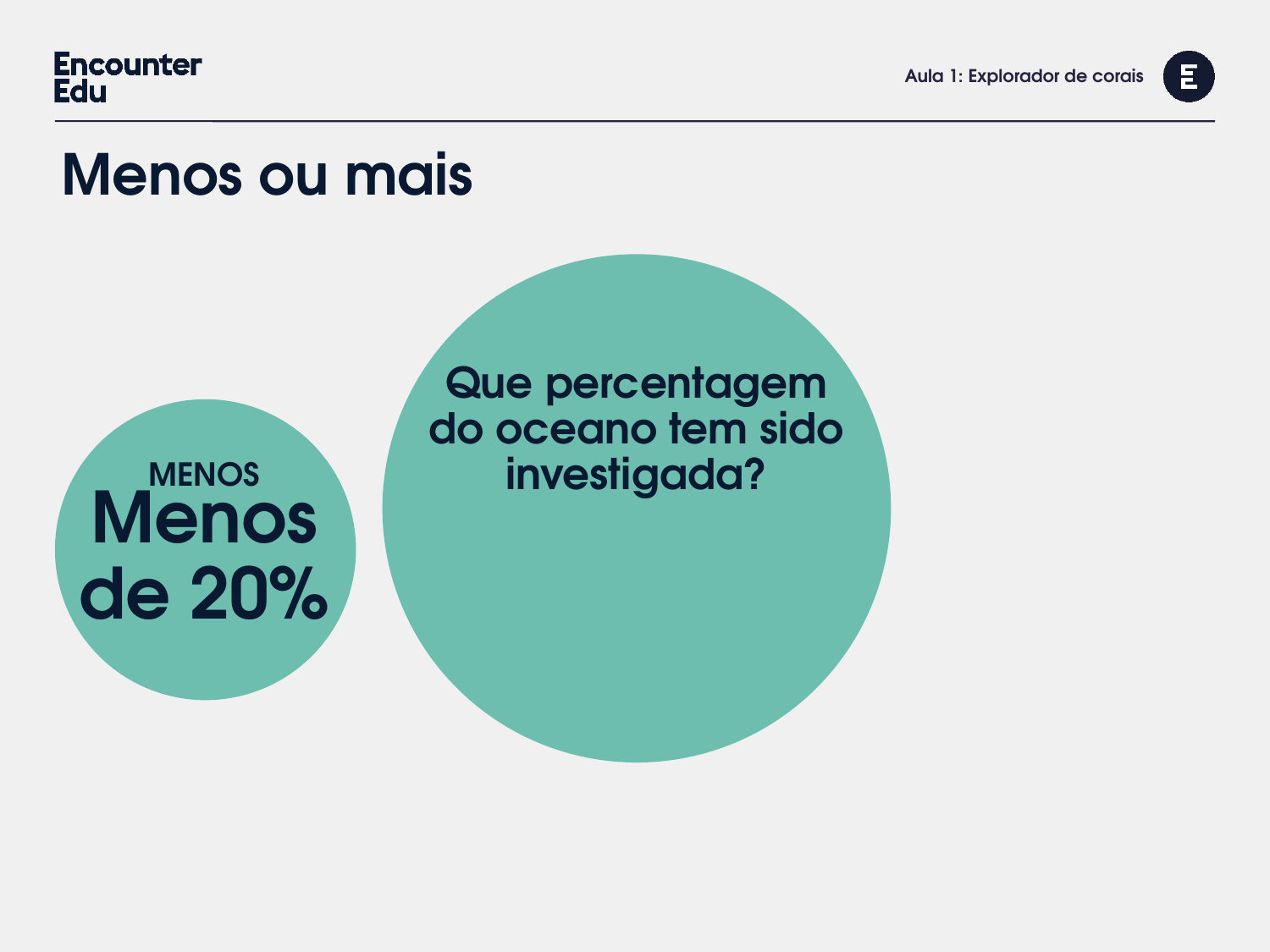

# Aula 1: Explorador de corais
Menos ou mais
Que percentagem do oceano tem sido investigada?

MENOS
Menos de 20%